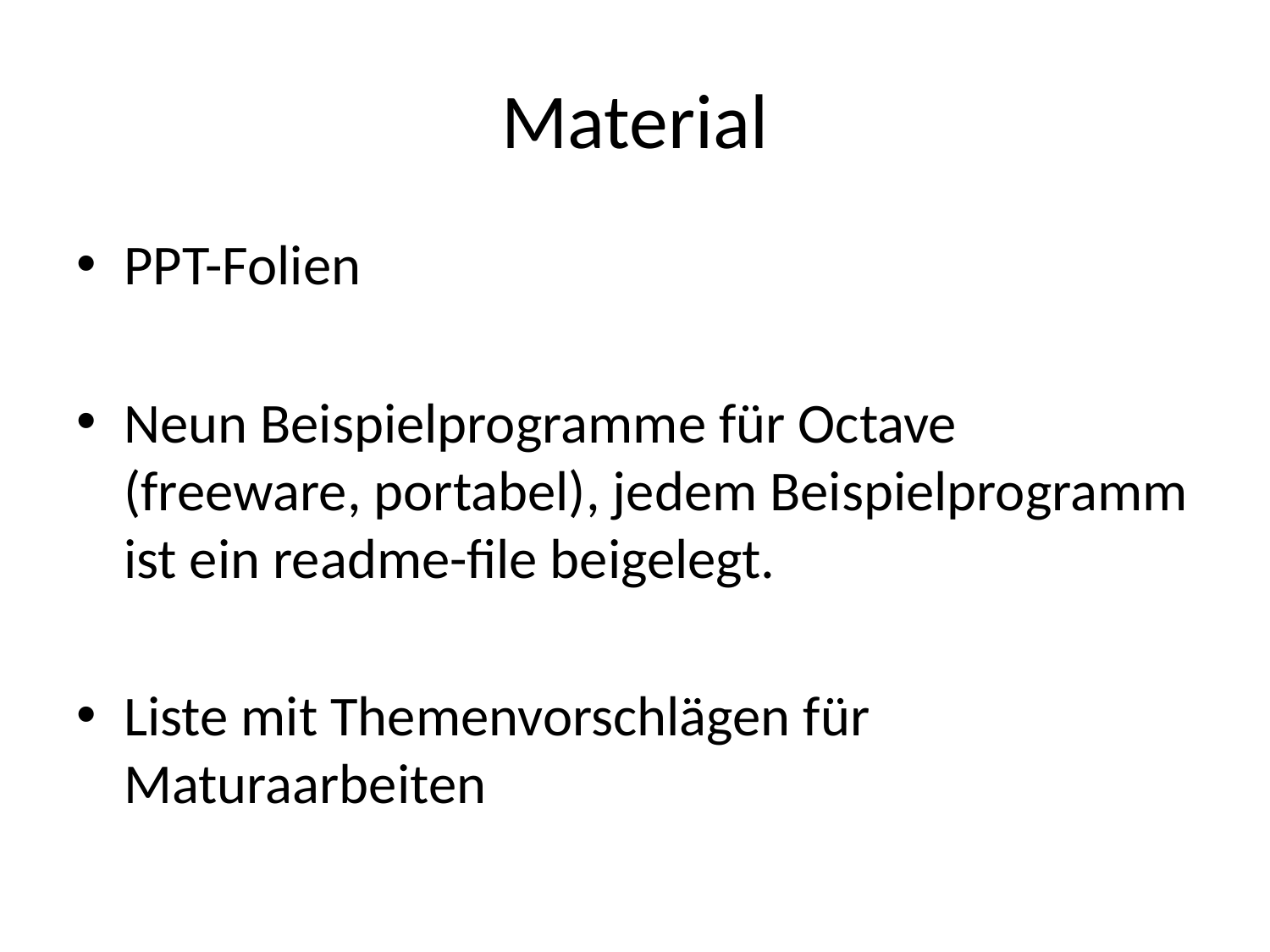

# Material
PPT-Folien

Neun Beispielprogramme für Octave (freeware, portabel), jedem Beispielprogramm ist ein readme-file beigelegt.

Liste mit Themenvorschlägen für Maturaarbeiten